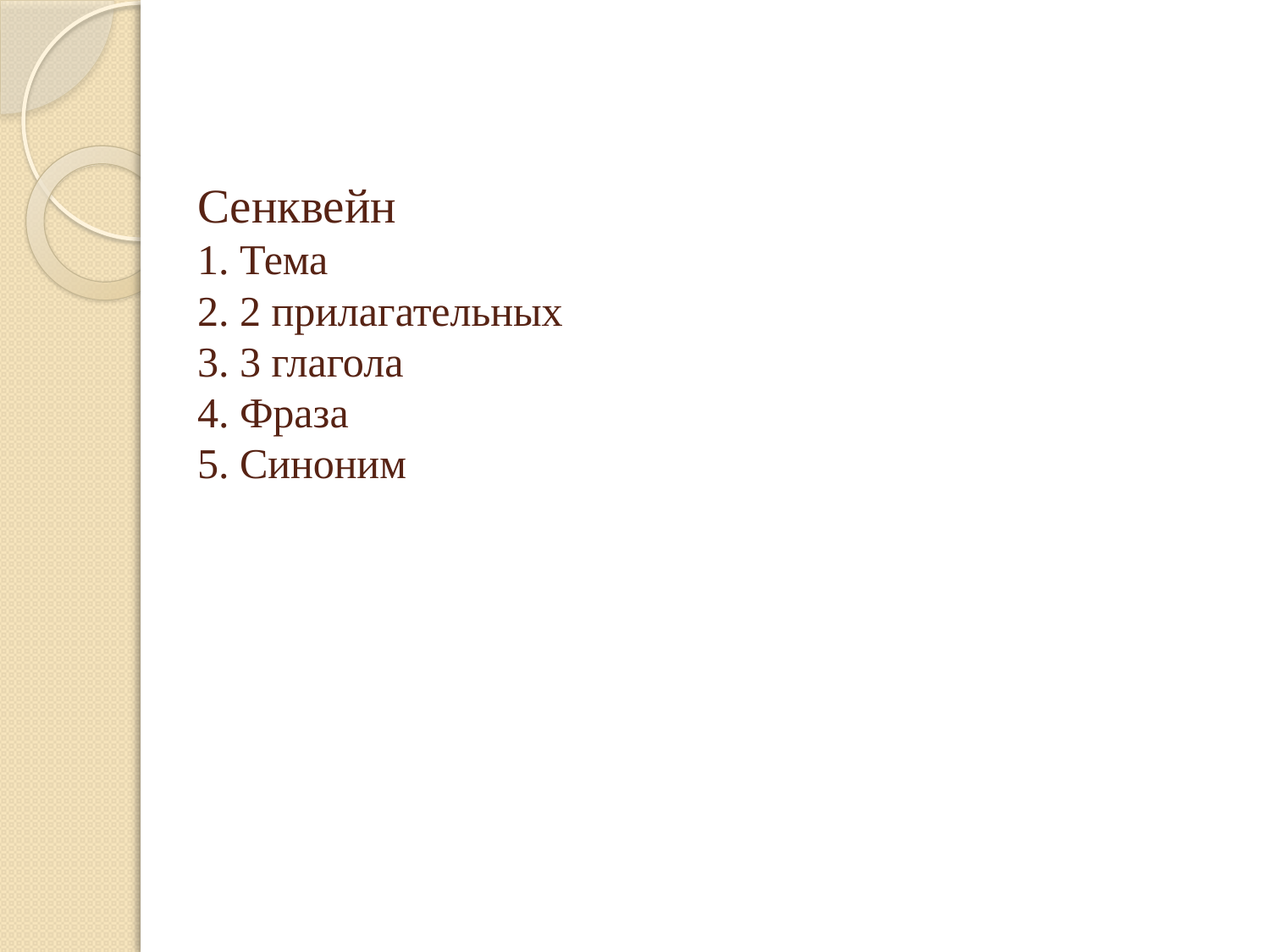

# Сенквейн 1. Тема 2. 2 прилагательных 3. 3 глагола 4. Фраза 5. Синоним